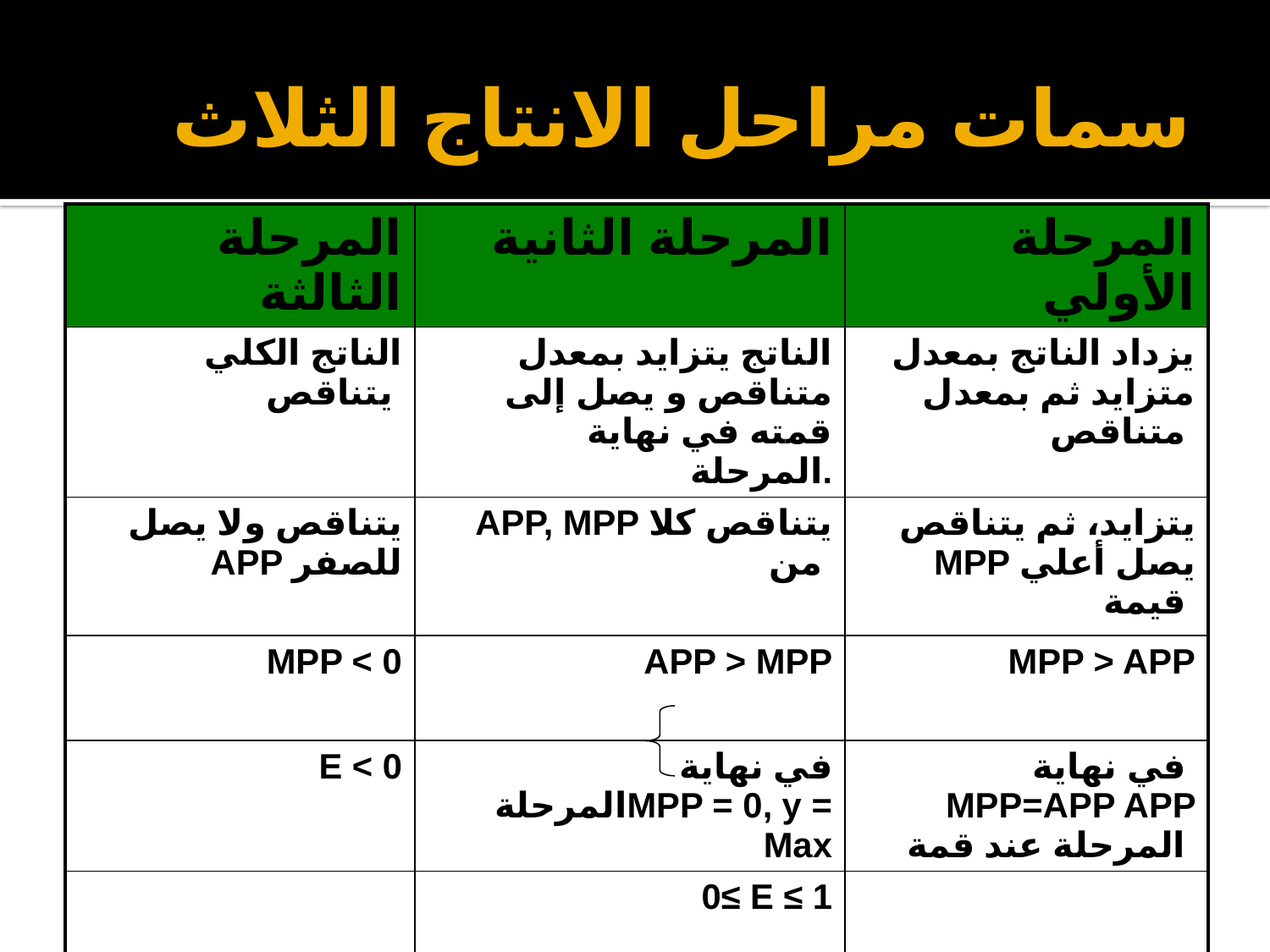

# سمات مراحل الانتاج الثلاث
| المرحلة الثالثة | المرحلة الثانية | المرحلة الأولي |
| --- | --- | --- |
| الناتج الكلي يتناقص | الناتج يتزايد بمعدل متناقص و يصل إلى قمته في نهاية المرحلة. | يزداد الناتج بمعدل متزايد ثم بمعدل متناقص |
| يتناقص ولا يصل APP للصفر | APP, MPP يتناقص كلا من | يتزايد، ثم يتناقص MPP يصل أعلي قيمة |
| MPP < 0 | APP > MPP | MPP > APP |
| E < 0 | في نهاية المرحلةMPP = 0, y = Max | في نهاية MPP=APP APP المرحلة عند قمة |
|  | 0≤ E ≤ 1 |  |